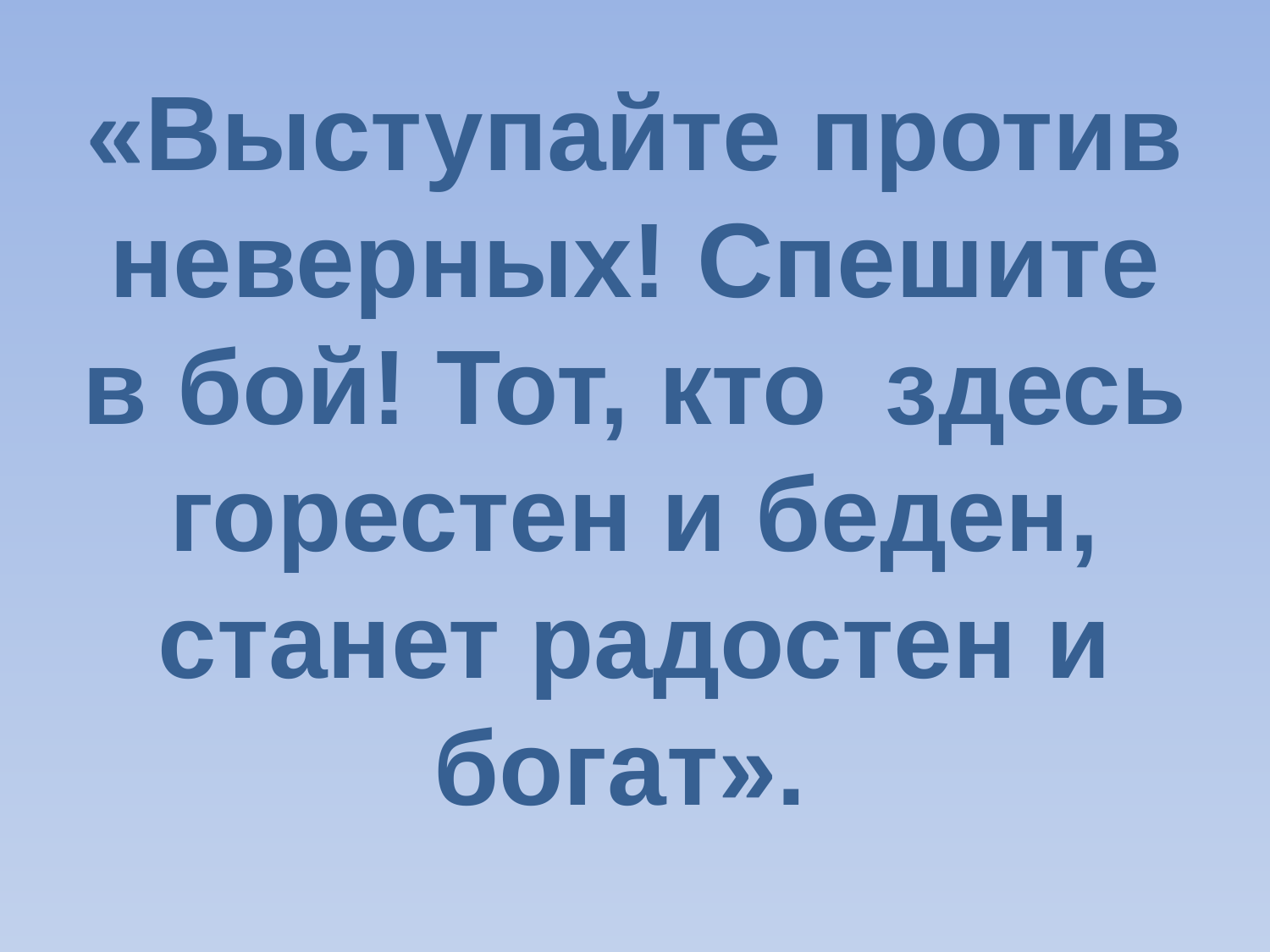

# «Выступайте против неверных! Спешите в бой! Тот, кто  здесь горестен и беден, станет радостен и богат».